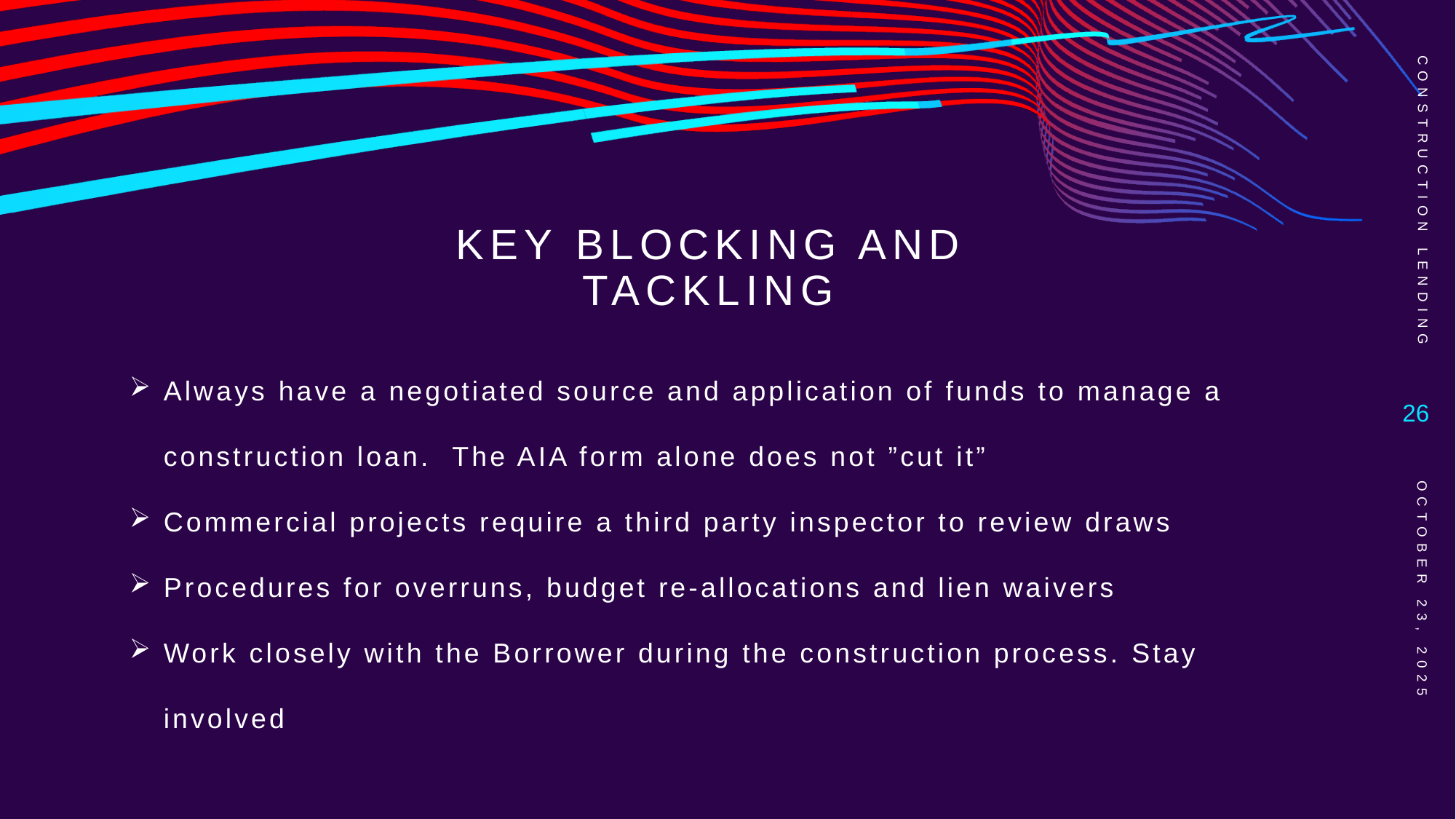

Construction lending
# Key Blocking and Tackling
Always have a negotiated source and application of funds to manage a construction loan.  The AIA form alone does not ”cut it”
Commercial projects require a third party inspector to review draws
Procedures for overruns, budget re-allocations and lien waivers
Work closely with the Borrower during the construction process. Stay involved
26
October 23, 2025